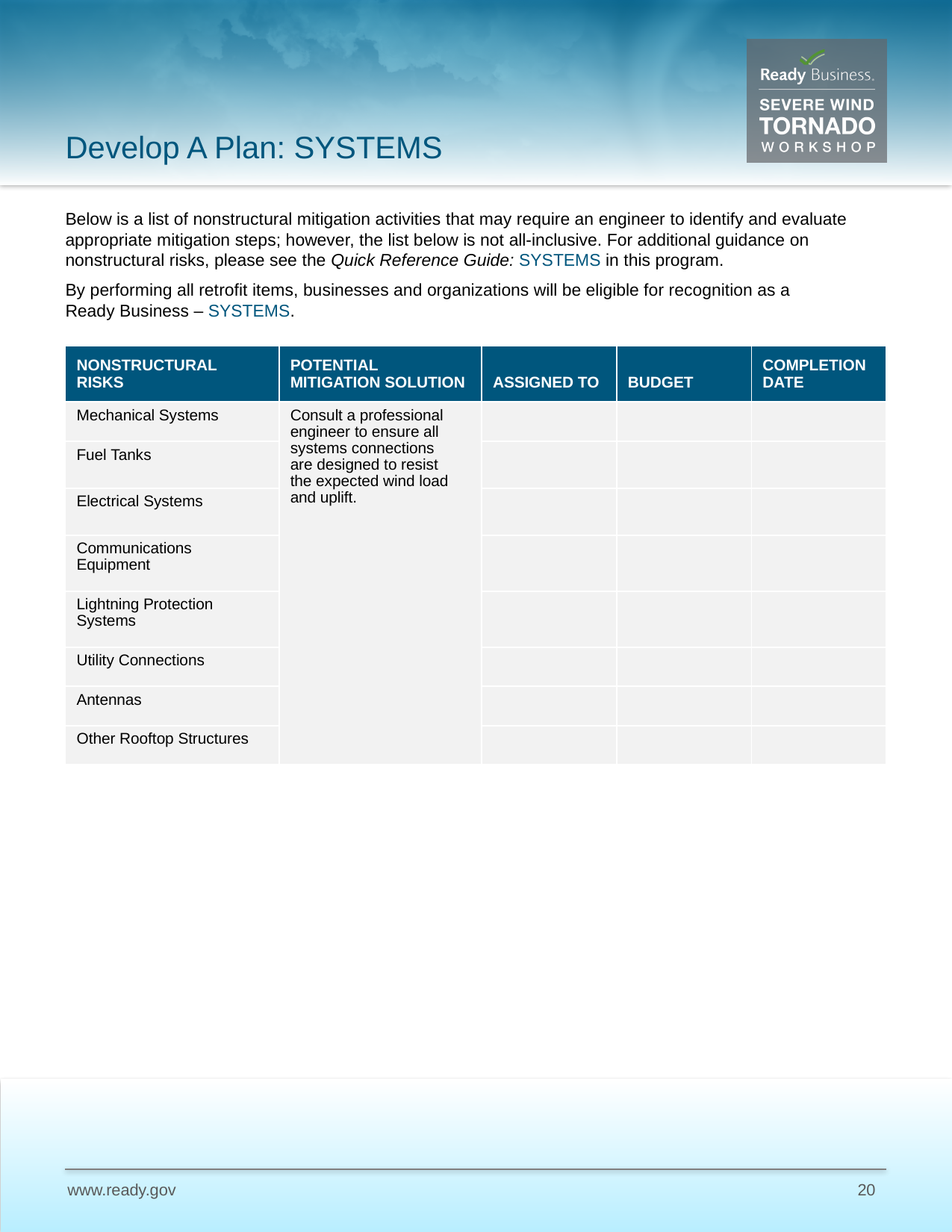

# Develop A Plan: SYSTEMS
Below is a list of nonstructural mitigation activities that may require an engineer to identify and evaluate appropriate mitigation steps; however, the list below is not all-inclusive. For additional guidance on nonstructural risks, please see the Quick Reference Guide: SYSTEMS in this program.
By performing all retrofit items, businesses and organizations will be eligible for recognition as a
Ready Business – SYSTEMS.
| NONSTRUCTURAL RISKS | POTENTIAL MITIGATION SOLUTION | ASSIGNED TO | BUDGET | COMPLETION DATE |
| --- | --- | --- | --- | --- |
| Mechanical Systems | Consult a professional engineer to ensure all systems connections are designed to resist the expected wind load and uplift. |  |  |  |
| Fuel Tanks |  |  |  |  |
| Electrical Systems |  |  |  |  |
| Communications Equipment |  |  |  |  |
| Lightning Protection Systems |  |  |  |  |
| Utility Connections |  |  |  |  |
| Antennas |  |  |  |  |
| Other Rooftop Structures |  |  |  |  |
20